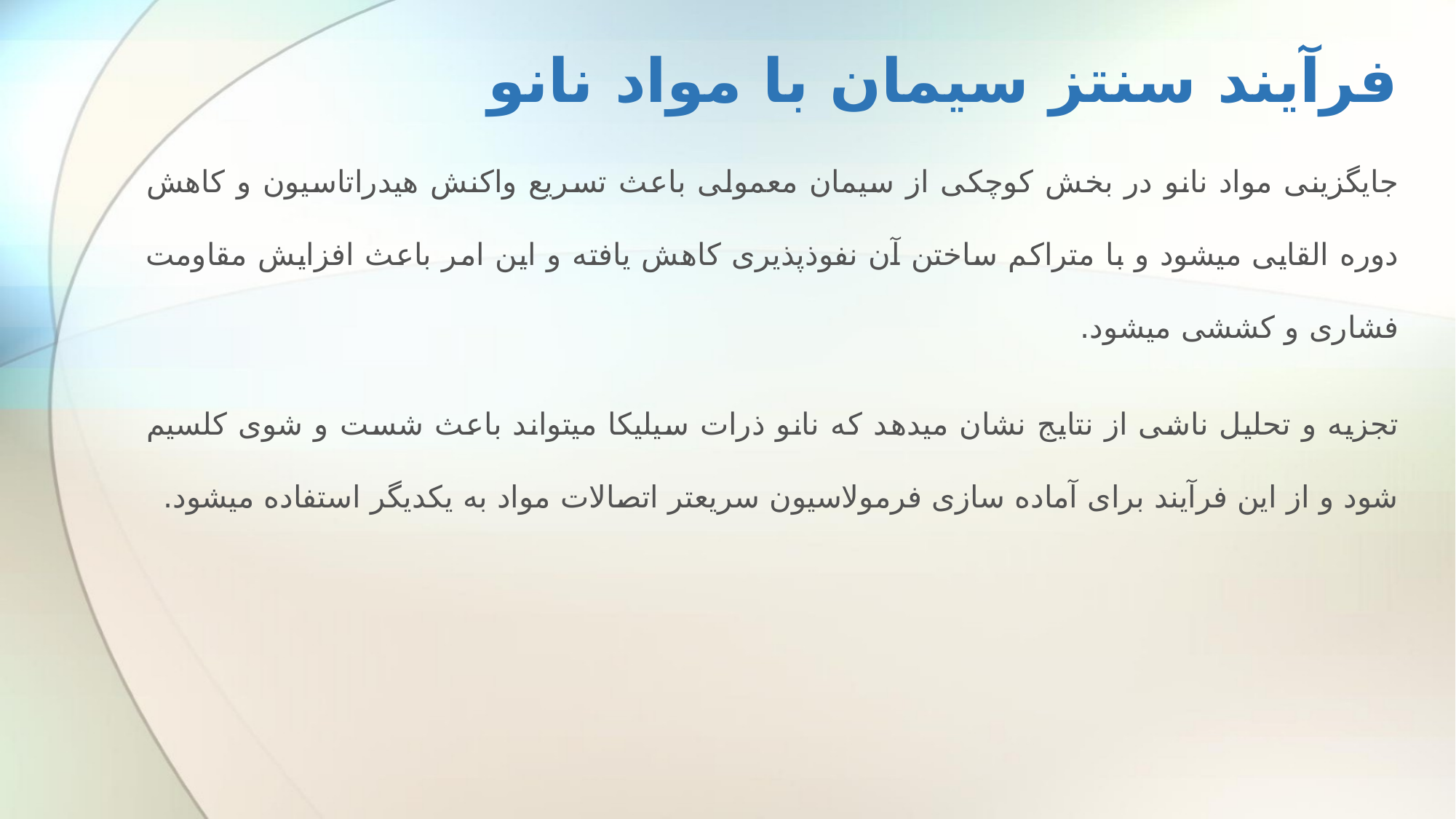

# فرآیند سنتز سیمان با مواد نانو
جایگزینی مواد نانو در بخش کوچکی از سیمان معمولی باعث تسریع واکنش هیدراتاسیون و کاهش دوره القایی می­شود و با متراکم ساختن آن نفوذپذیری کاهش یافته و این امر باعث افزایش مقاومت فشاری و کششی می­شود.
تجزیه و تحلیل ناشی از نتایج نشان می­دهد که نانو ذرات سیلیکا می­تواند باعث شست و شوی کلسیم شود و از این فرآیند برای آماده سازی فرمولاسیون سریعتر اتصالات مواد به یکدیگر استفاده می­شود.